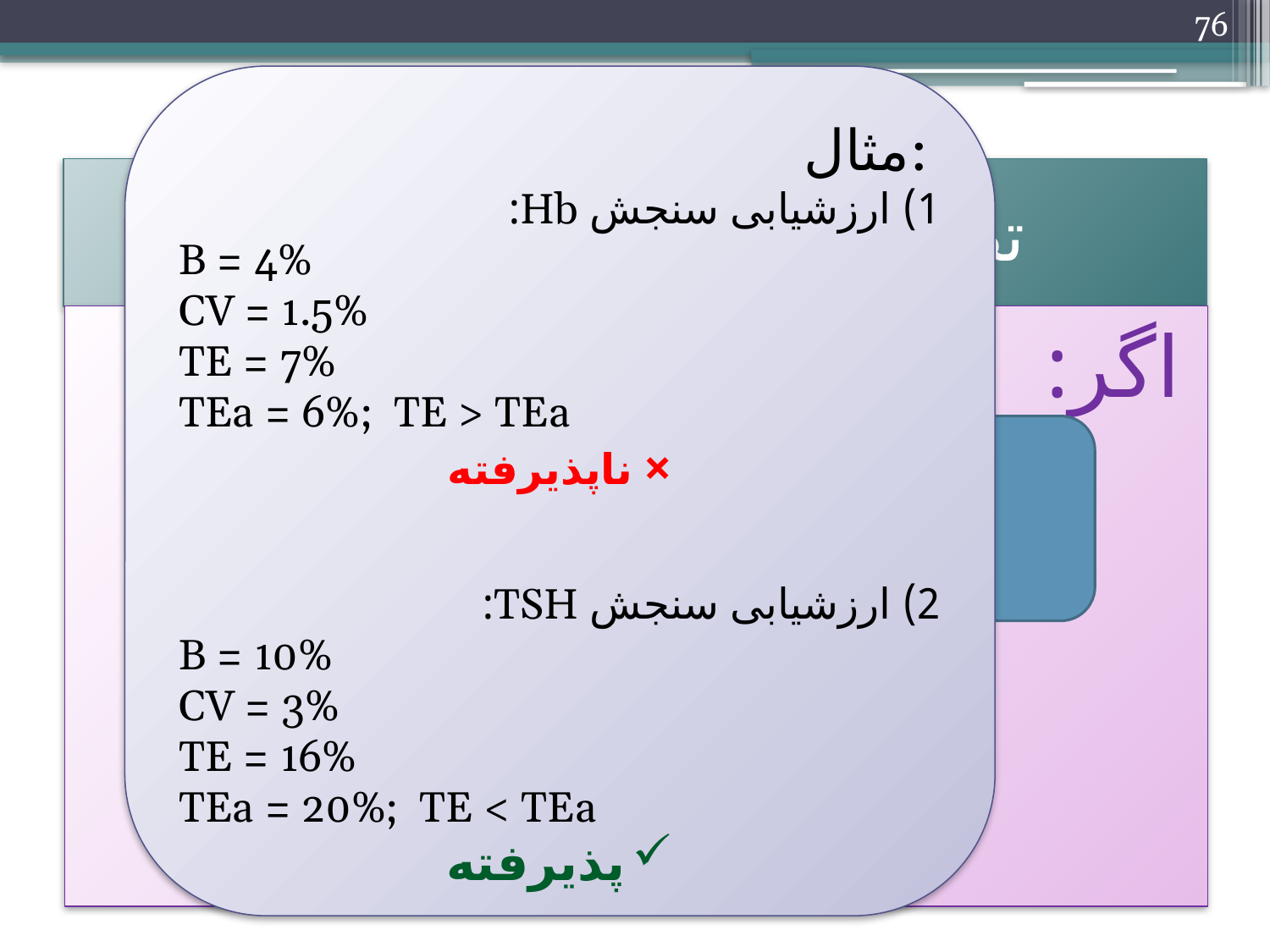

76
مثال:
1) ارزشیابی سنجش Hb:
B = 4%
CV = 1.5%
TE = 7%
TEa = 6%;  TE > TEa
× ناپذیرفته

2) ارزشیابی سنجش TSH:
B = 10%
CV = 3%
TE = 16%
TEa = 20%;  TE < TEa
پذیرفته

# تصمیم‌گیری در باره‌ی روش
اگر:

پذیرفته
B + 2CV < TEa